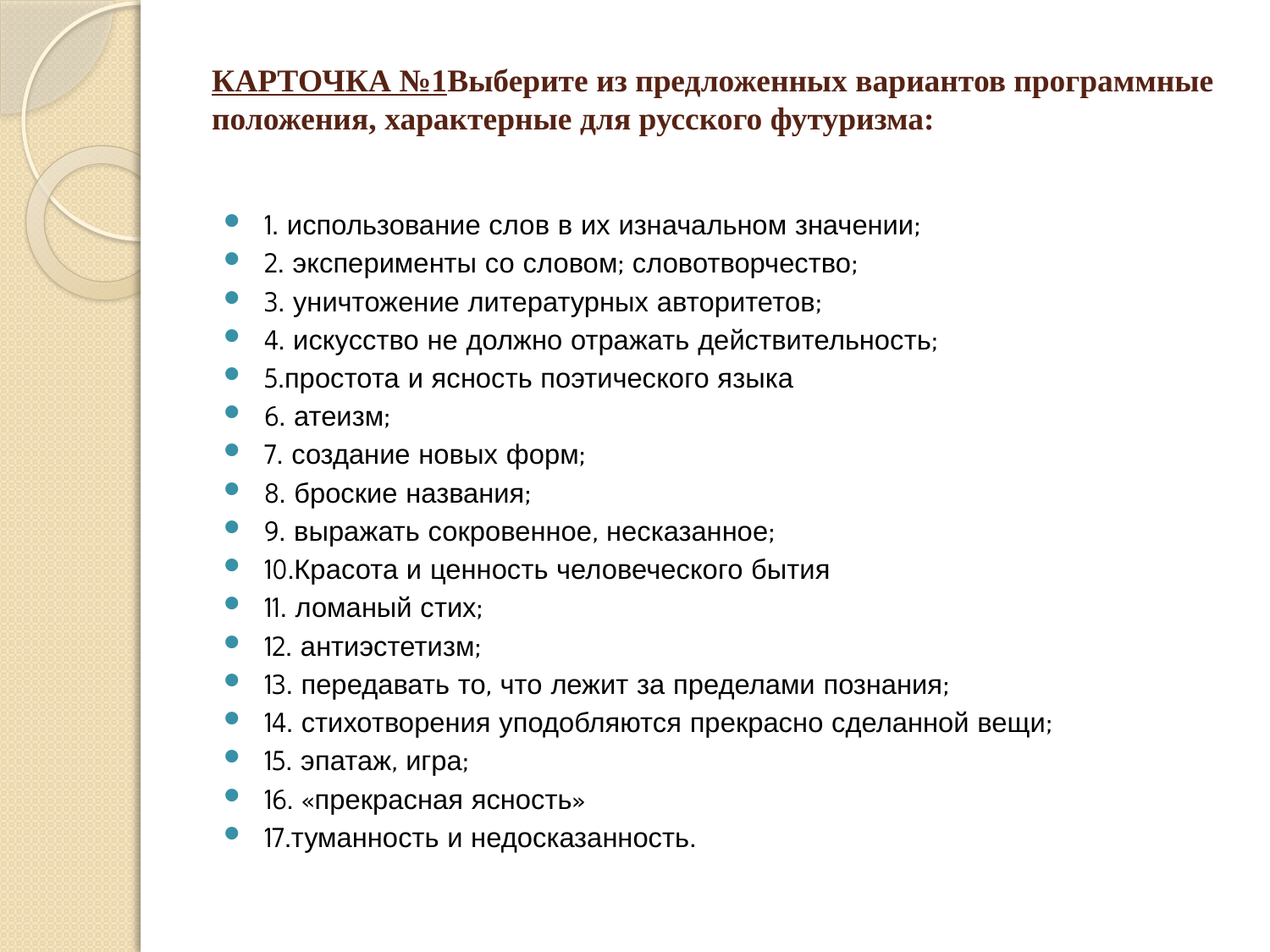

# КАРТОЧКА №1Выберите из предложенных вариантов программные положения, характерные для русского футуризма:
1. использование слов в их изначальном значении;
2. эксперименты со словом; словотворчество;
3. уничтожение литературных авторитетов;
4. искусство не должно отражать действительность;
5.простота и ясность поэтического языка
6. атеизм;
7. создание новых форм;
8. броские названия;
9. выражать сокровенное, несказанное;
10.Красота и ценность человеческого бытия
11. ломаный стих;
12. антиэстетизм;
13. передавать то, что лежит за пределами познания;
14. стихотворения уподобляются прекрасно сделанной вещи;
15. эпатаж, игра;
16. «прекрасная ясность»
17.туманность и недосказанность.